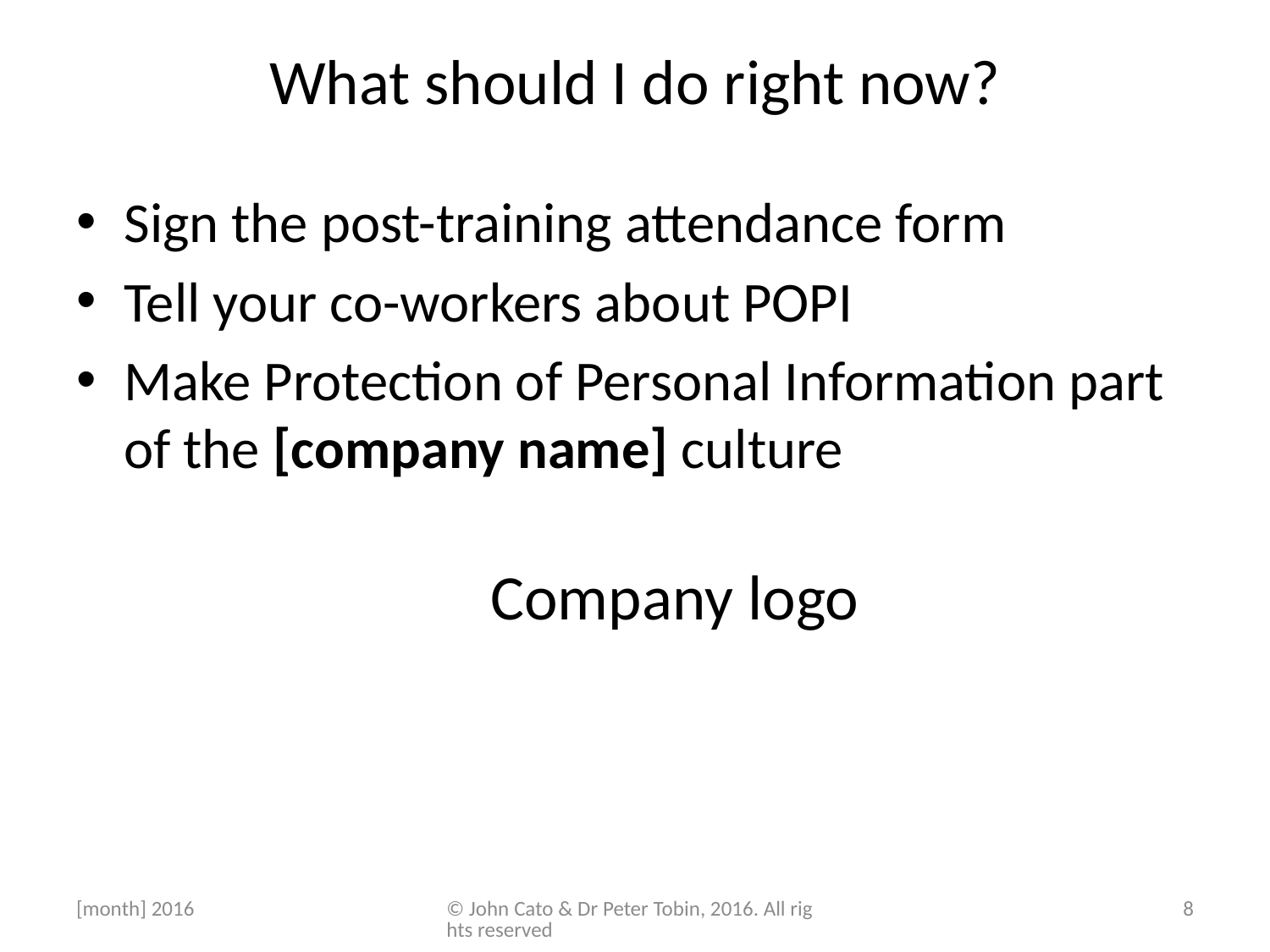

# What should I do right now?
Sign the post-training attendance form
Tell your co-workers about POPI
Make Protection of Personal Information part of the [company name] culture

Company logo
[month] 2016
© John Cato & Dr Peter Tobin, 2016. All rights reserved
8